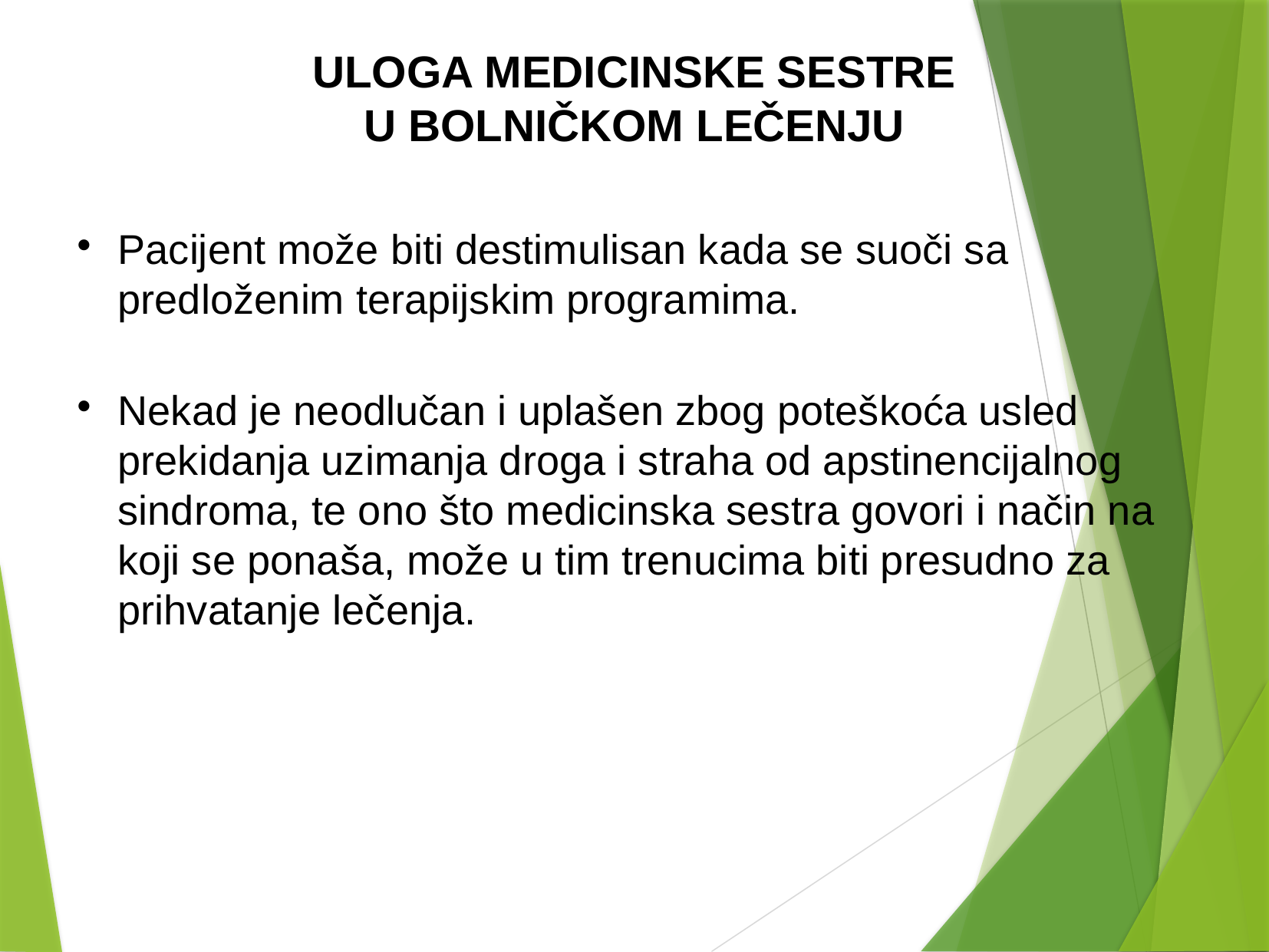

ULOGA MEDICINSKE SESTRE U BOLNIČKOM LEČENJU
Pacijent može biti destimulisan kada se suoči sa predloženim terapijskim programima.

Nekad je neodlučan i uplašen zbog poteškoća usled prekidanja uzimanja droga i straha od apstinencijalnog sindroma, te ono što medicinska sestra govori i način na koji se ponaša, može u tim trenucima biti presudno za prihvatanje lečenja.